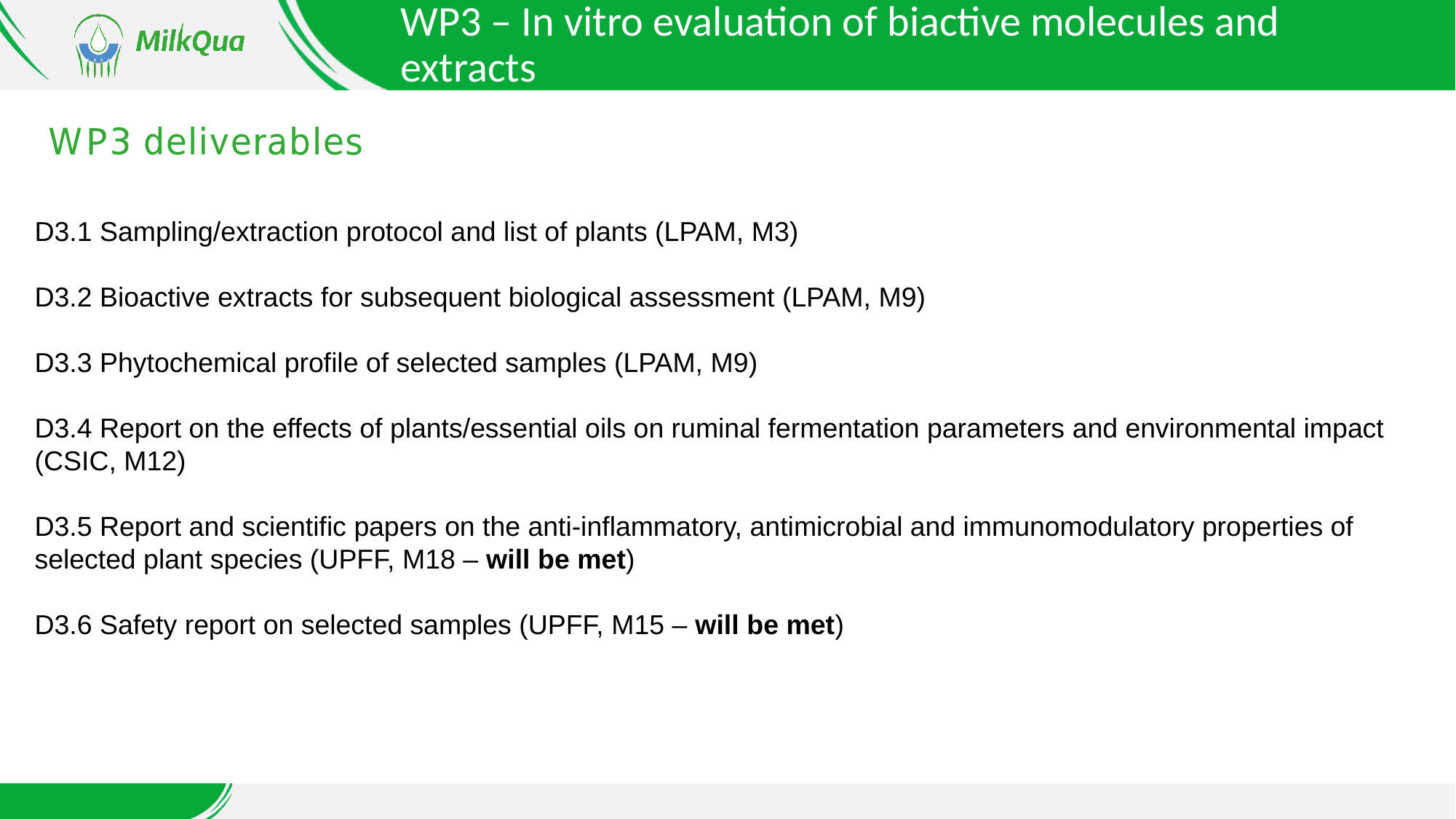

WP3 – In vitro evaluation of biactive molecules and extracts
# WP3 deliverables
D3.1 Sampling/extraction protocol and list of plants (LPAM, M3)

D3.2 Bioactive extracts for subsequent biological assessment (LPAM, M9)

D3.3 Phytochemical profile of selected samples (LPAM, M9)

D3.4 Report on the effects of plants/essential oils on ruminal fermentation parameters and environmental impact
(CSIC, M12)

D3.5 Report and scientific papers on the anti-inflammatory, antimicrobial and immunomodulatory properties of
selected plant species (UPFF, M18 – will be met)

D3.6 Safety report on selected samples (UPFF, M15 – will be met)